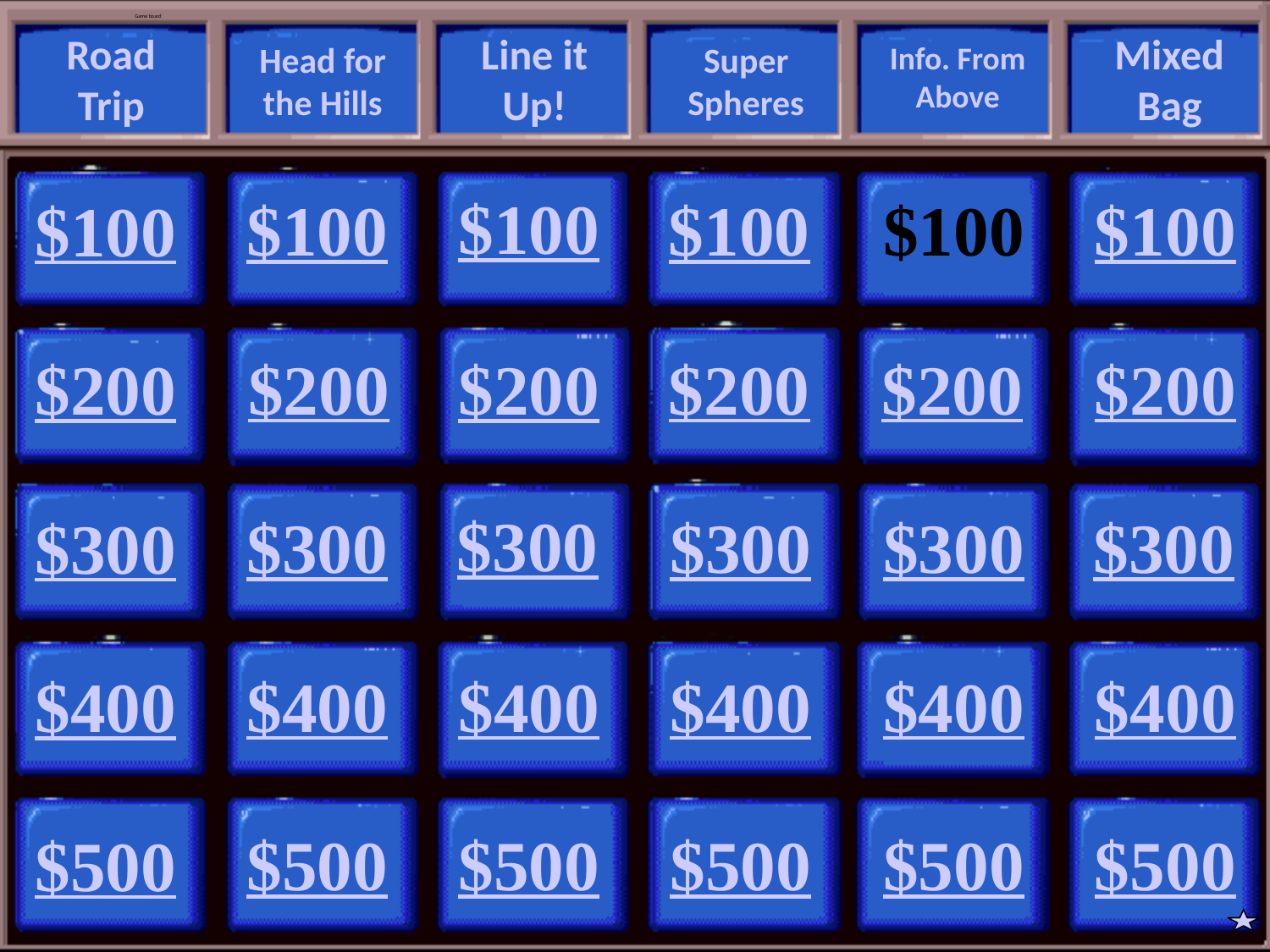

Game board
Road Trip
Line it Up!
Mixed Bag
Head for the Hills
Super Spheres
Info. From Above

$100
$100
$100
$100
$100
$100
$200
$200
$200
$200
$200
$200
$300
$300
$300
$300
$300
$300
$400
$400
$400
$400
$400
$400
$500
$500
$500
$500
$500
$500